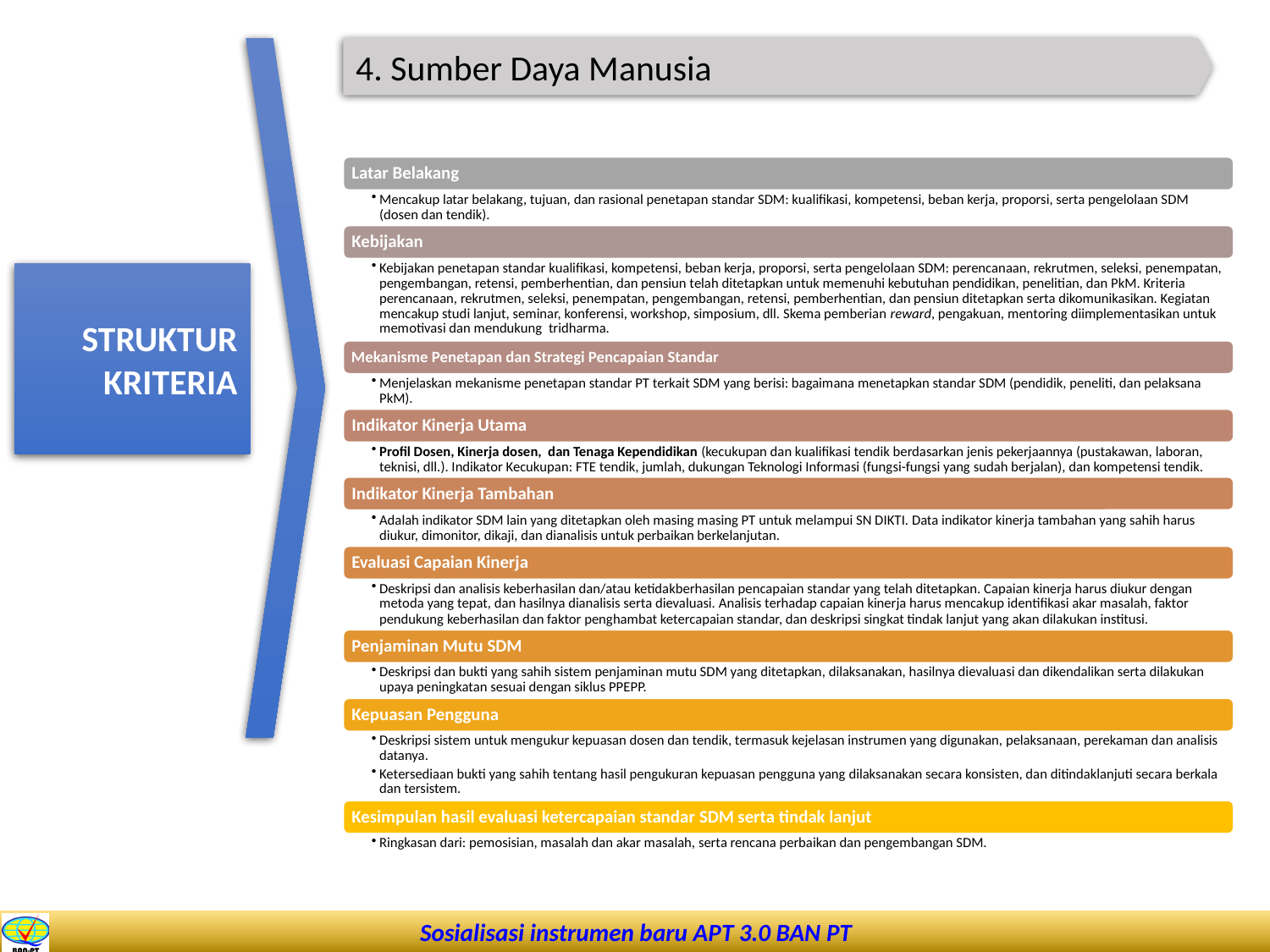

4. Sumber Daya Manusia
Latar Belakang
Mencakup latar belakang, tujuan, dan rasional penetapan standar SDM: kualifikasi, kompetensi, beban kerja, proporsi, serta pengelolaan SDM (dosen dan tendik).
Kebijakan
Kebijakan penetapan standar kualifikasi, kompetensi, beban kerja, proporsi, serta pengelolaan SDM: perencanaan, rekrutmen, seleksi, penempatan, pengembangan, retensi, pemberhentian, dan pensiun telah ditetapkan untuk memenuhi kebutuhan pendidikan, penelitian, dan PkM. Kriteria perencanaan, rekrutmen, seleksi, penempatan, pengembangan, retensi, pemberhentian, dan pensiun ditetapkan serta dikomunikasikan. Kegiatan mencakup studi lanjut, seminar, konferensi, workshop, simposium, dll. Skema pemberian reward, pengakuan, mentoring diimplementasikan untuk memotivasi dan mendukung  tridharma.
Mekanisme Penetapan dan Strategi Pencapaian Standar
Menjelaskan mekanisme penetapan standar PT terkait SDM yang berisi: bagaimana menetapkan standar SDM (pendidik, peneliti, dan pelaksana PkM).
Indikator Kinerja Utama
Profil Dosen, Kinerja dosen,  dan Tenaga Kependidikan (kecukupan dan kualifikasi tendik berdasarkan jenis pekerjaannya (pustakawan, laboran, teknisi, dll.). Indikator Kecukupan: FTE tendik, jumlah, dukungan Teknologi Informasi (fungsi-fungsi yang sudah berjalan), dan kompetensi tendik.
Indikator Kinerja Tambahan
Adalah indikator SDM lain yang ditetapkan oleh masing masing PT untuk melampui SN DIKTI. Data indikator kinerja tambahan yang sahih harus diukur, dimonitor, dikaji, dan dianalisis untuk perbaikan berkelanjutan.
Evaluasi Capaian Kinerja
Deskripsi dan analisis keberhasilan dan/atau ketidakberhasilan pencapaian standar yang telah ditetapkan. Capaian kinerja harus diukur dengan metoda yang tepat, dan hasilnya dianalisis serta dievaluasi. Analisis terhadap capaian kinerja harus mencakup identifikasi akar masalah, faktor pendukung keberhasilan dan faktor penghambat ketercapaian standar, dan deskripsi singkat tindak lanjut yang akan dilakukan institusi.
Penjaminan Mutu SDM
Deskripsi dan bukti yang sahih sistem penjaminan mutu SDM yang ditetapkan, dilaksanakan, hasilnya dievaluasi dan dikendalikan serta dilakukan upaya peningkatan sesuai dengan siklus PPEPP.
Kepuasan Pengguna
Deskripsi sistem untuk mengukur kepuasan dosen dan tendik, termasuk kejelasan instrumen yang digunakan, pelaksanaan, perekaman dan analisis datanya.
Ketersediaan bukti yang sahih tentang hasil pengukuran kepuasan pengguna yang dilaksanakan secara konsisten, dan ditindaklanjuti secara berkala dan tersistem.
Kesimpulan hasil evaluasi ketercapaian standar SDM serta tindak lanjut
Ringkasan dari: pemosisian, masalah dan akar masalah, serta rencana perbaikan dan pengembangan SDM.
STRUKTUR KRITERIA